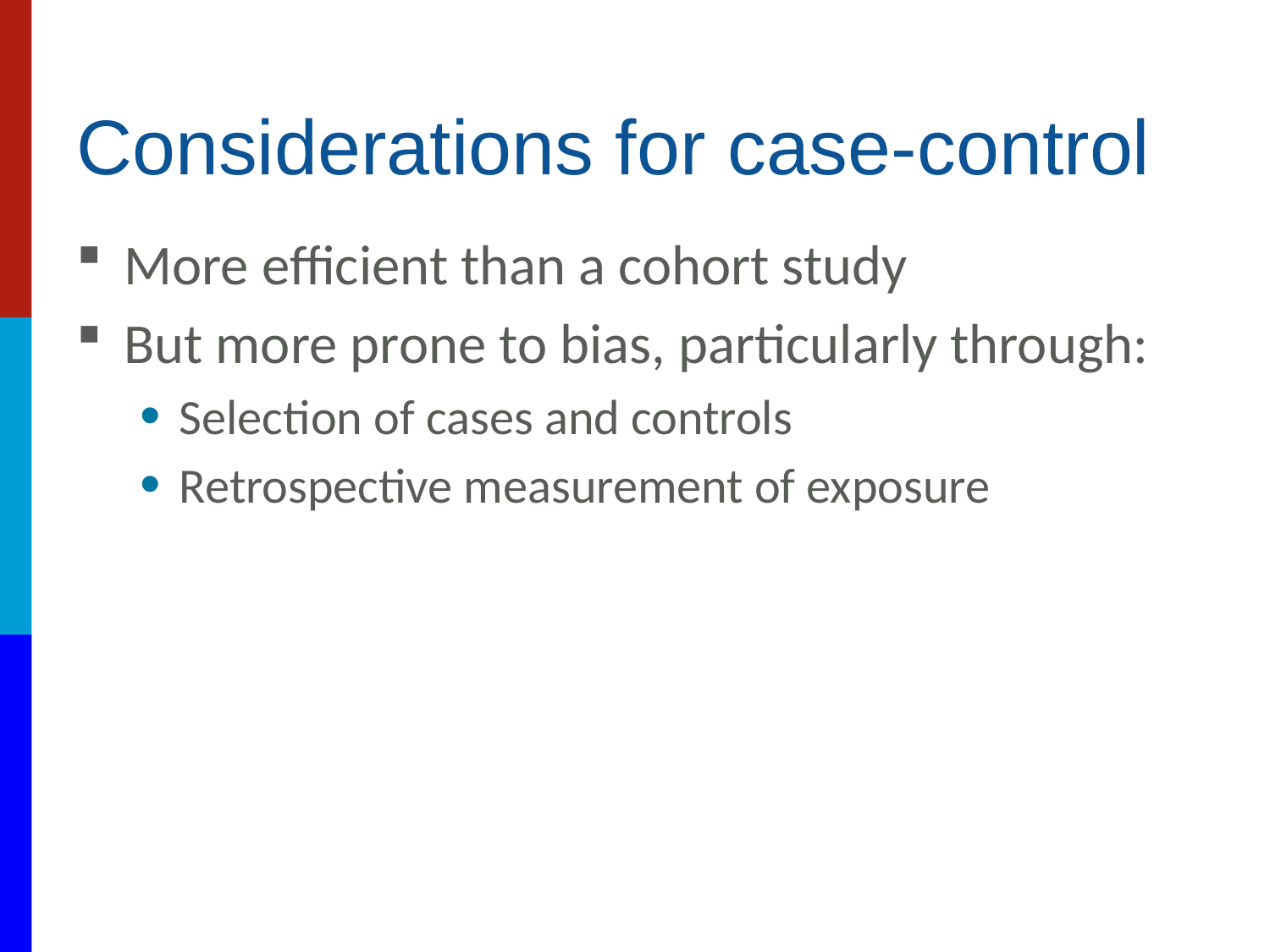

# Considerations for case-control
More efficient than a cohort study
But more prone to bias, particularly through:
Selection of cases and controls
Retrospective measurement of exposure